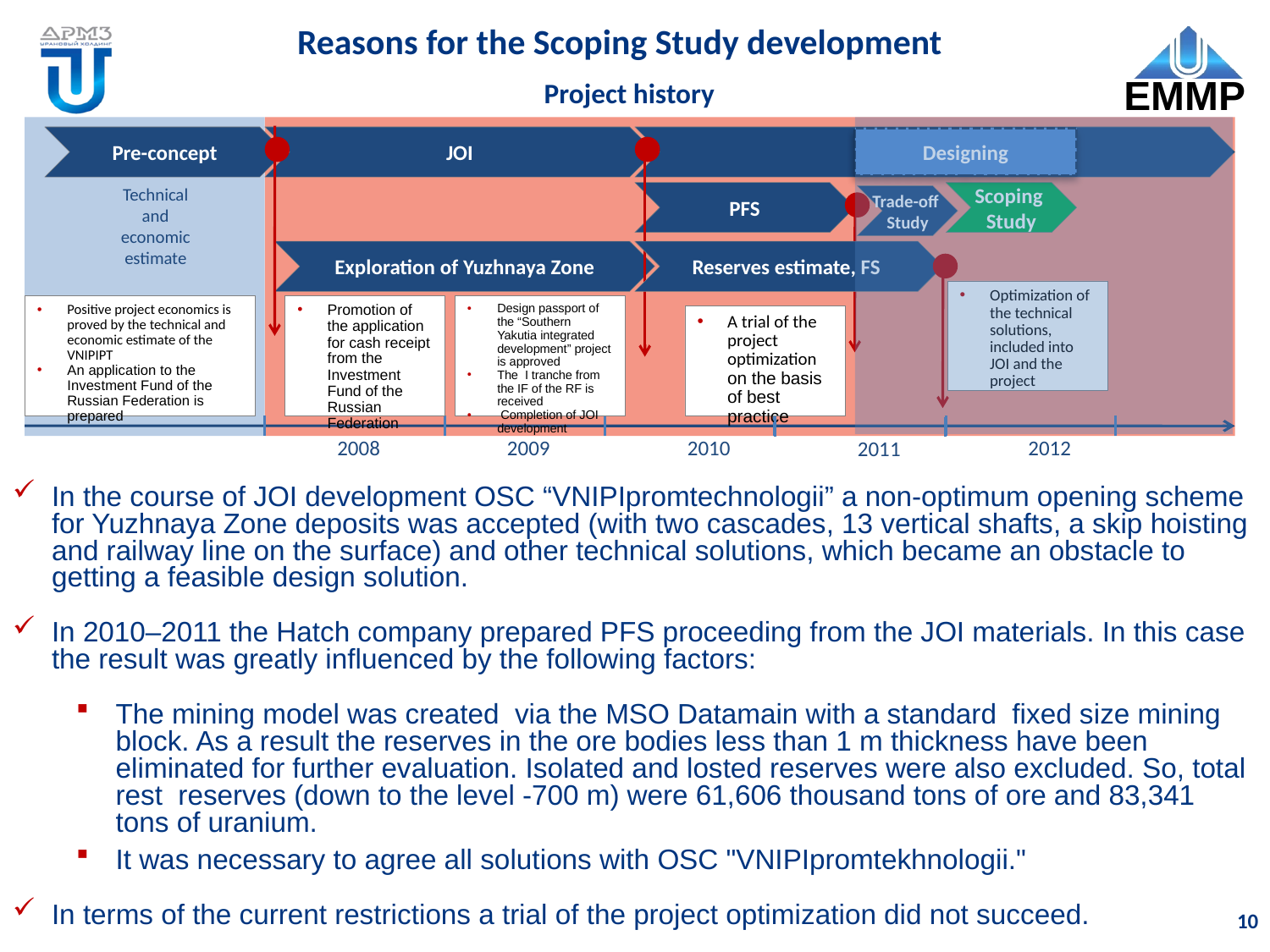

Reasons for the Scoping Study development
Project history

Pre-concept
JOI
Designing
Designing

PFS
Scoping
Study
Trade-off
Study

Technical and economic estimate
Exploration of Yuzhnaya Zone
Reserves estimate, FS

Optimization of the technical solutions, included into JOI and the project

Positive project economics is proved by the technical and economic estimate of the VNIPIPT
An application to the Investment Fund of the Russian Federation is prepared

Promotion of the application for cash receipt from the Investment Fund of the Russian Federation
Design passport of the “Southern Yakutia integrated development” project is approved
The  I tranche from the IF of the RF is received
 Completion of JOI development

A trial of the project optimization on the basis of best practice

2008
2009
2010
2012
2011
In the course of JOI development OSC “VNIPIpromtechnologii” a non-optimum opening scheme for Yuzhnaya Zone deposits was accepted (with two cascades, 13 vertical shafts, a skip hoisting and railway line on the surface) and other technical solutions, which became an obstacle to getting a feasible design solution.

In 2010–2011 the Hatch company prepared PFS proceeding from the JOI materials. In this case the result was greatly influenced by the following factors:

The mining model was created  via the MSO Datamain with a standard  fixed size mining block. As a result the reserves in the ore bodies less than 1 m thickness have been eliminated for further evaluation. Isolated and losted reserves were also excluded. So, total rest  reserves (down to the level -700 m) were 61,606 thousand tons of ore and 83,341 tons of uranium.
It was necessary to agree all solutions with OSC "VNIPIpromtekhnologii."

In terms of the current restrictions a trial of the project optimization did not succeed.
10